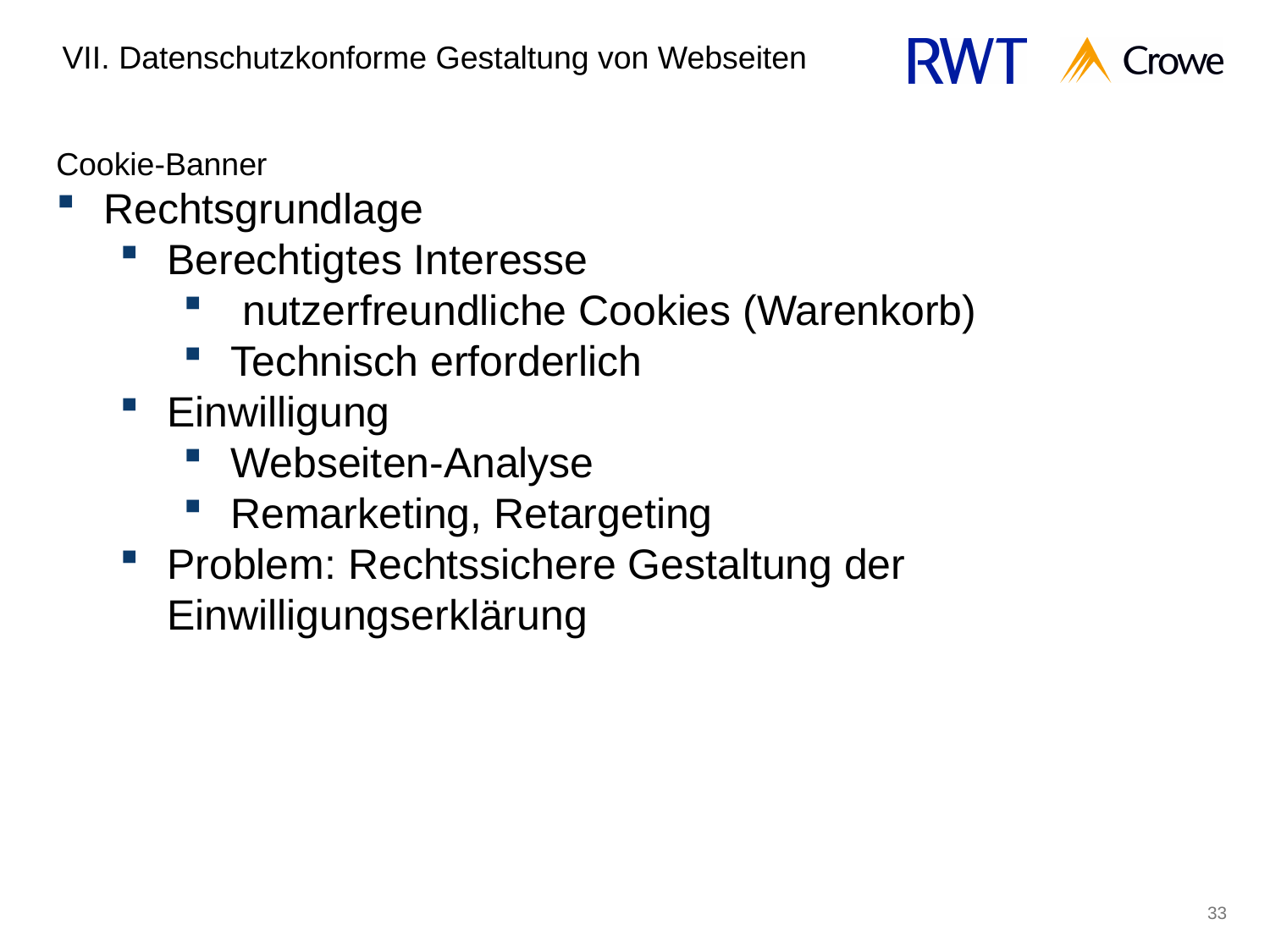

VII. Datenschutzkonforme Gestaltung von Webseiten

Cookie-Banner
Rechtsgrundlage
Berechtigtes Interesse
 nutzerfreundliche Cookies (Warenkorb)
Technisch erforderlich
Einwilligung
Webseiten-Analyse
Remarketing, Retargeting
Problem: Rechtssichere Gestaltung der Einwilligungserklärung